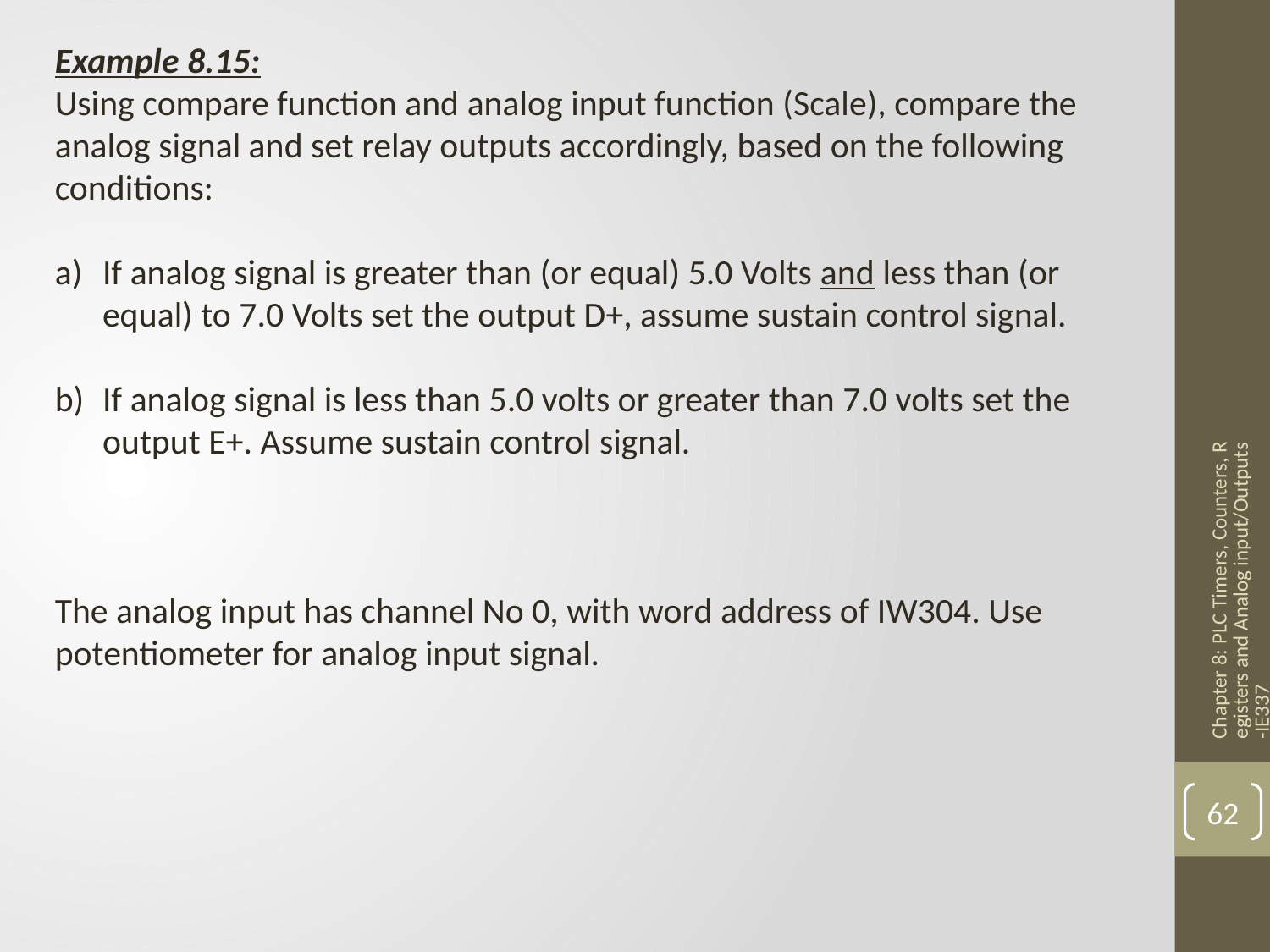

Example 8.15:
Using compare function and analog input function (Scale), compare the analog signal and set relay outputs accordingly, based on the following conditions:

If analog signal is greater than (or equal) 5.0 Volts and less than (or equal) to 7.0 Volts set the output D+, assume sustain control signal.

If analog signal is less than 5.0 volts or greater than 7.0 volts set the output E+. Assume sustain control signal.

The analog input has channel No 0, with word address of IW304. Use potentiometer for analog input signal.
Chapter 8: PLC Timers, Counters, Registers and Analog input/Outputs -IE337
62